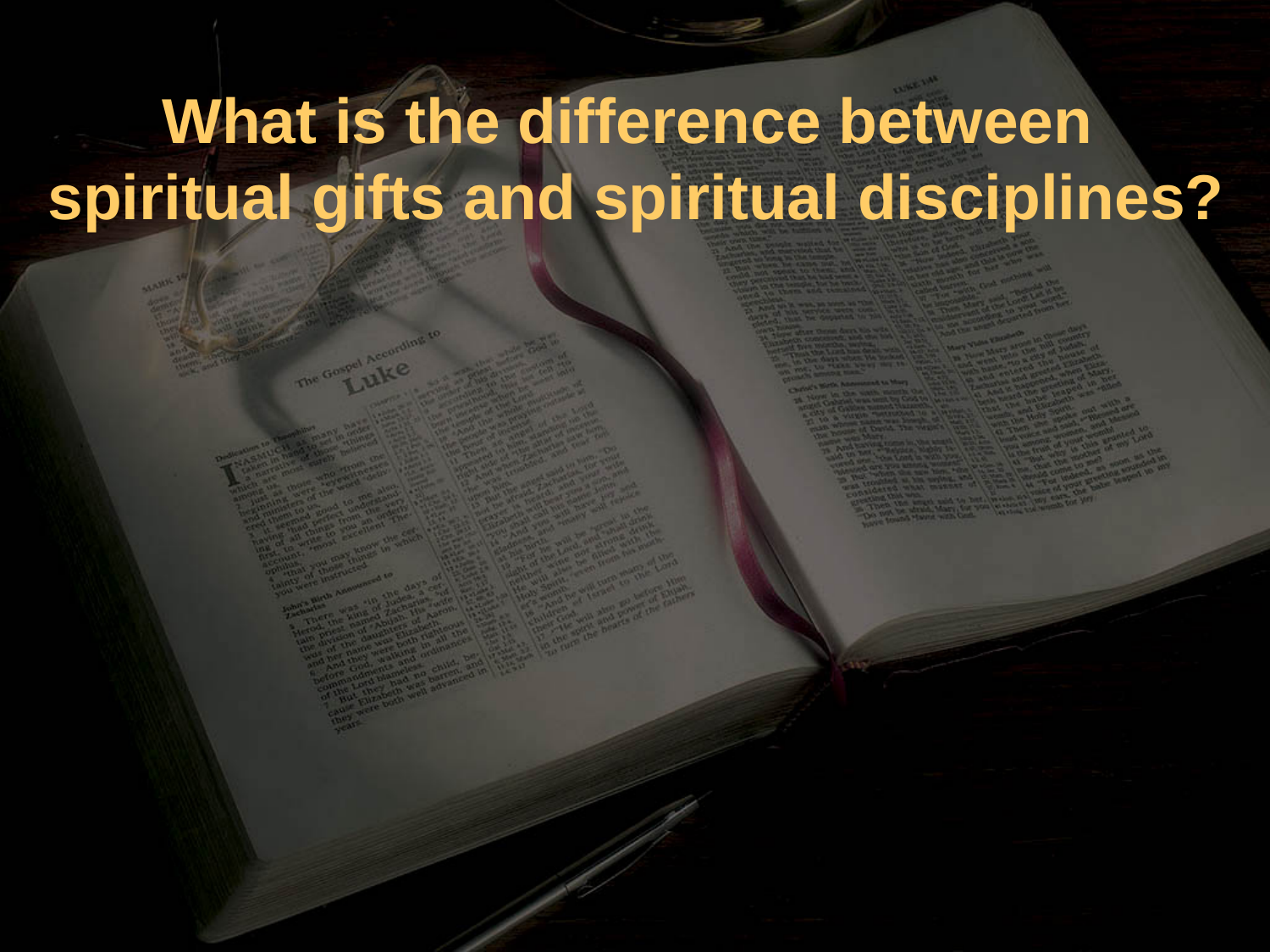

What is the difference between
spiritual gifts and spiritual disciplines?